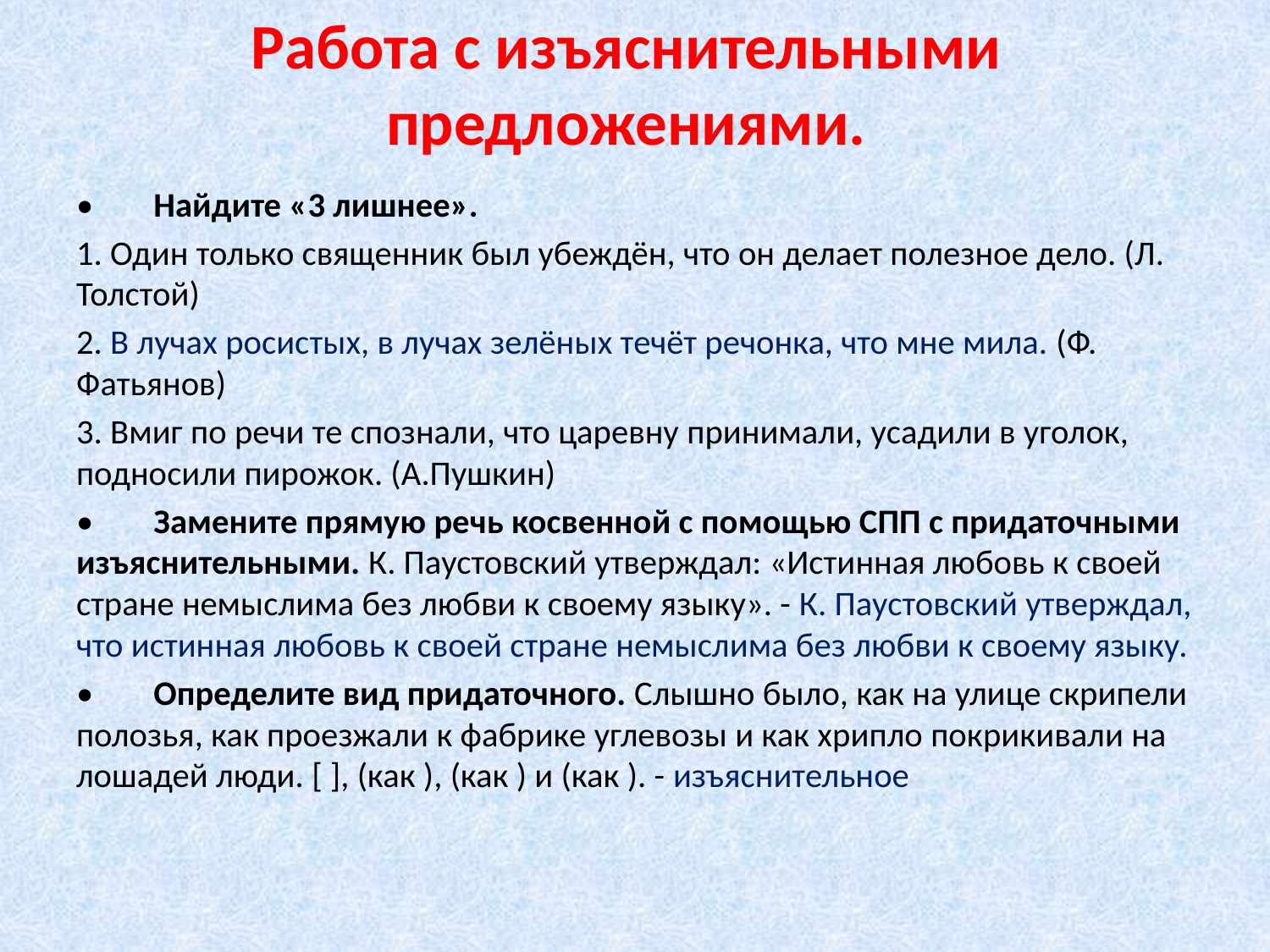

# Работа с изъяснительными предложениями.
•	Найдите «3 лишнее».
1. Один только священник был убеждён, что он делает полезное дело. (Л. Толстой)
2. В лучах росистых, в лучах зелёных течёт речонка, что мне мила. (Ф. Фатьянов)
3. Вмиг по речи те спознали, что царевну принимали, усадили в уголок, подносили пирожок. (А.Пушкин)
•	Замените прямую речь косвенной с помощью СПП с придаточными изъяснительными. К. Паустовский утверждал: «Истинная любовь к своей стране немыслима без любви к своему языку». - К. Паустовский утверждал, что истинная любовь к своей стране немыслима без любви к своему языку.
•	Определите вид придаточного. Слышно было, как на улице скрипели полозья, как проезжали к фабрике углевозы и как хрипло покрикивали на лошадей люди. [ ], (как ), (как ) и (как ). - изъяснительное